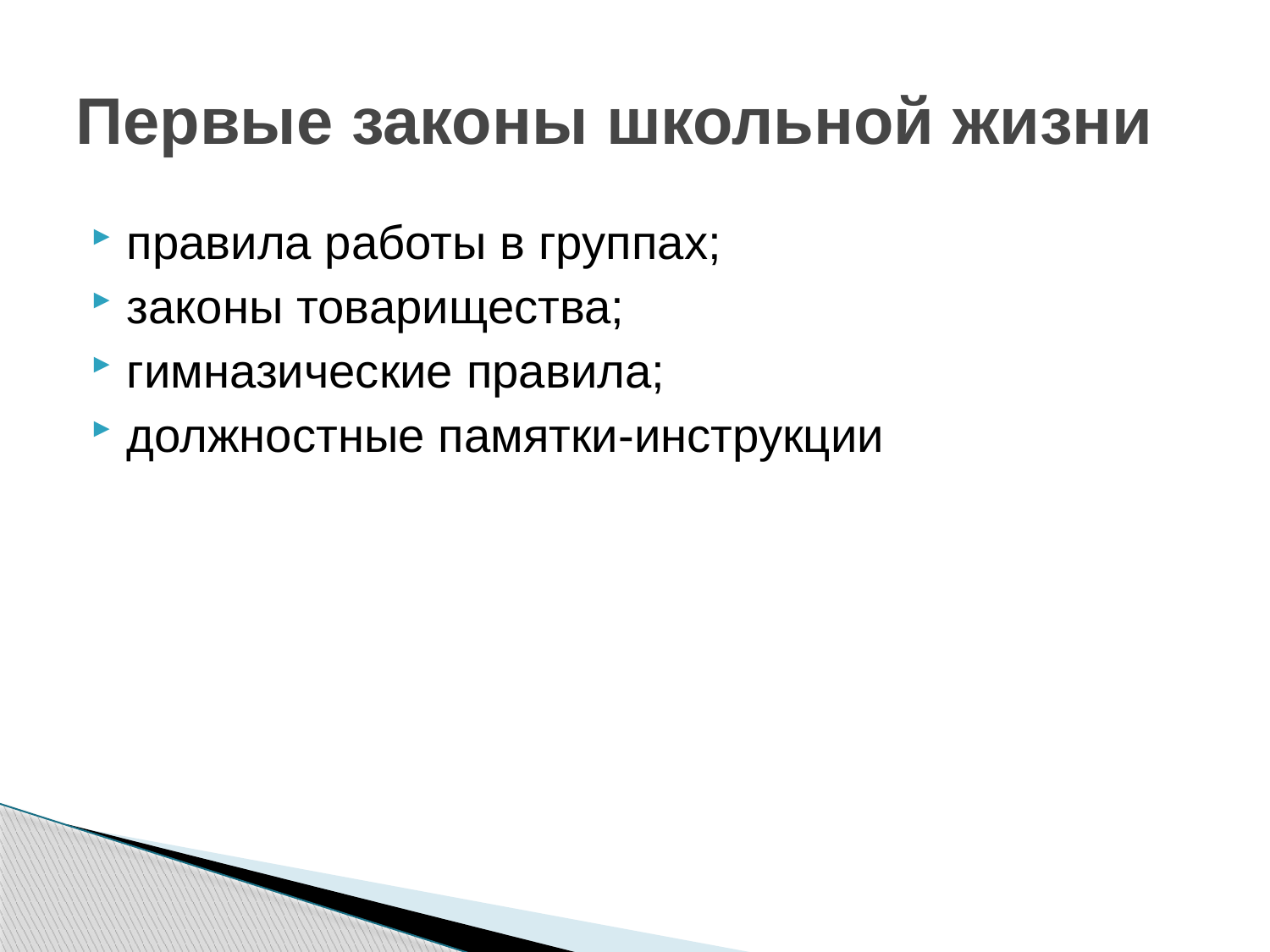

# Первые законы школьной жизни
правила работы в группах;
законы товарищества;
гимназические правила;
должностные памятки-инструкции